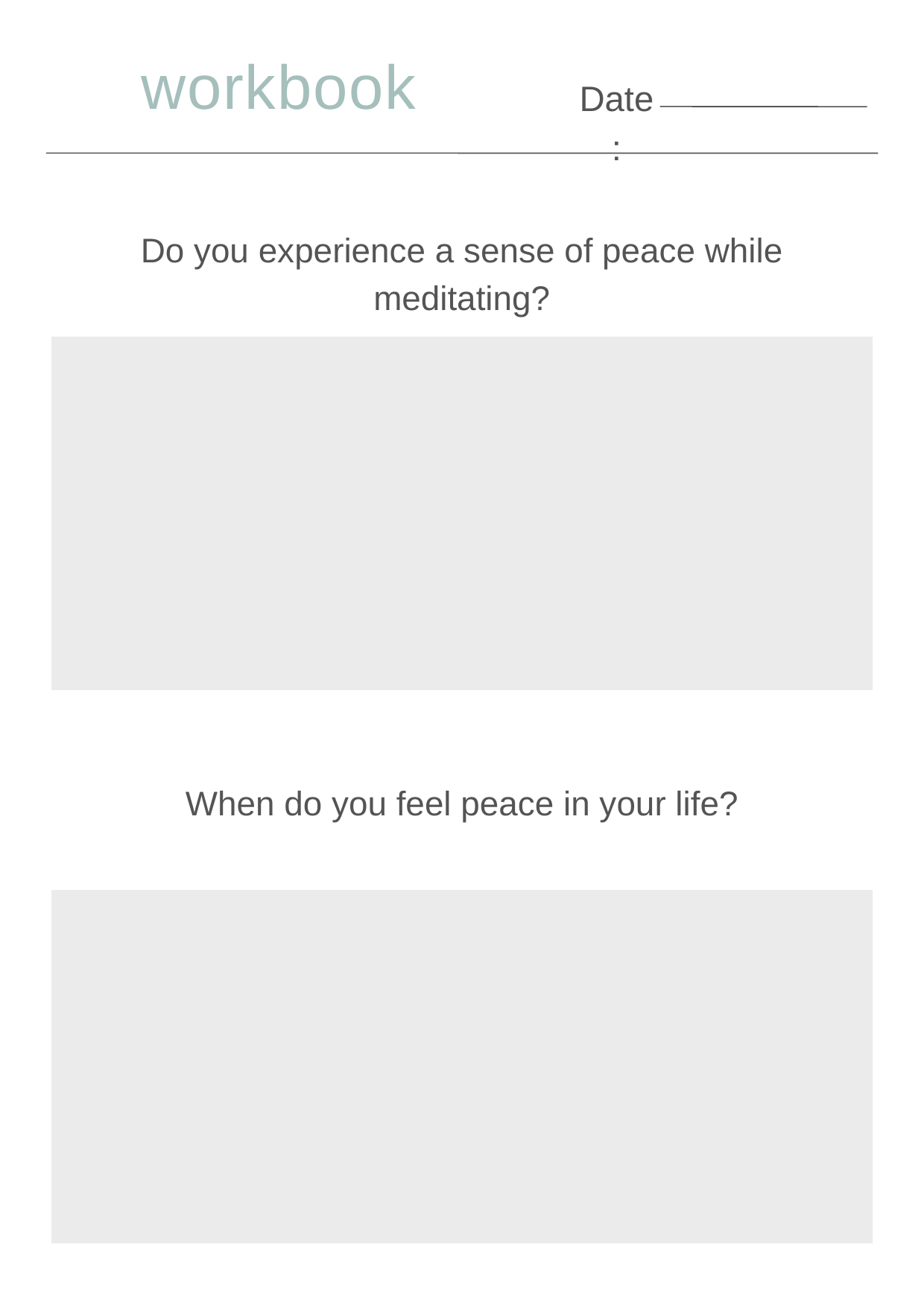

workbook
Date:

Do you experience a sense of peace while meditating?

When do you feel peace in your life?